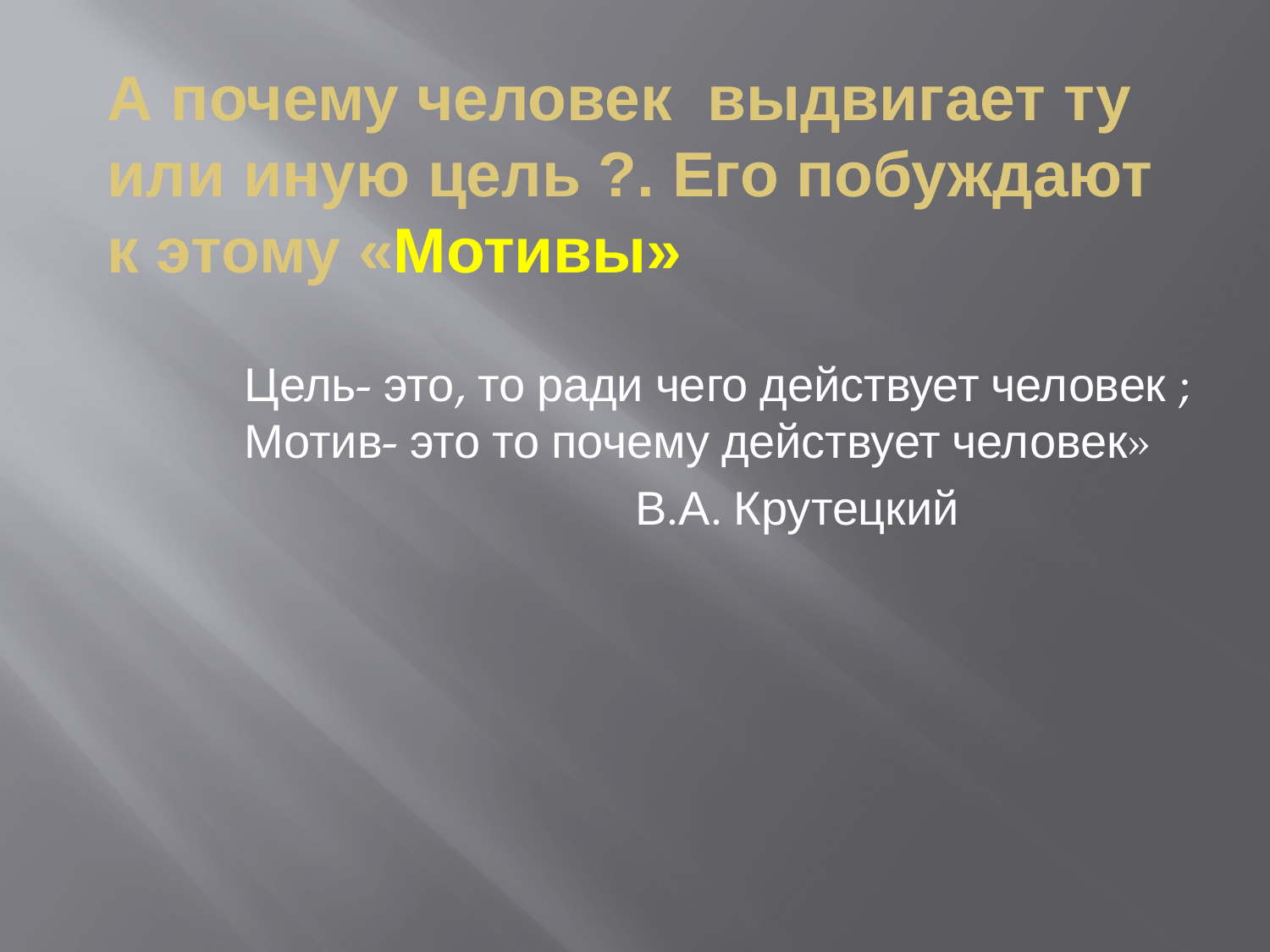

# А почему человек  выдвигает ту или иную цель ?. Его побуждают к этому «Мотивы»
Цель- это, то ради чего действует человек ; Мотив- это то почему действует человек»
                                 В.А. Крутецкий